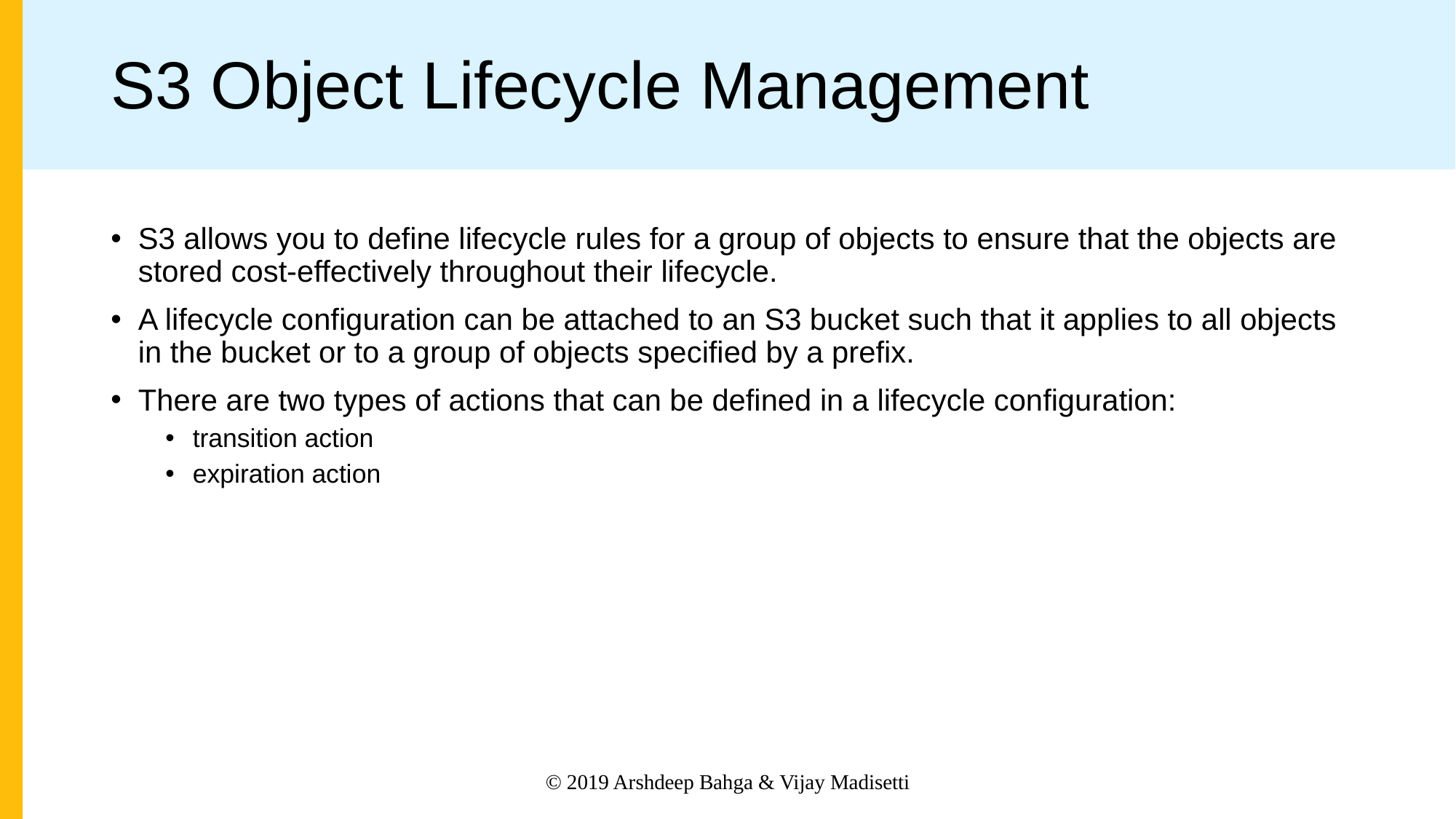

# S3 Object Lifecycle Management
S3 allows you to define lifecycle rules for a group of objects to ensure that the objects are stored cost-effectively throughout their lifecycle.
A lifecycle configuration can be attached to an S3 bucket such that it applies to all objects in the bucket or to a group of objects specified by a prefix.
There are two types of actions that can be defined in a lifecycle configuration:
transition action
expiration action
© 2019 Arshdeep Bahga & Vijay Madisetti